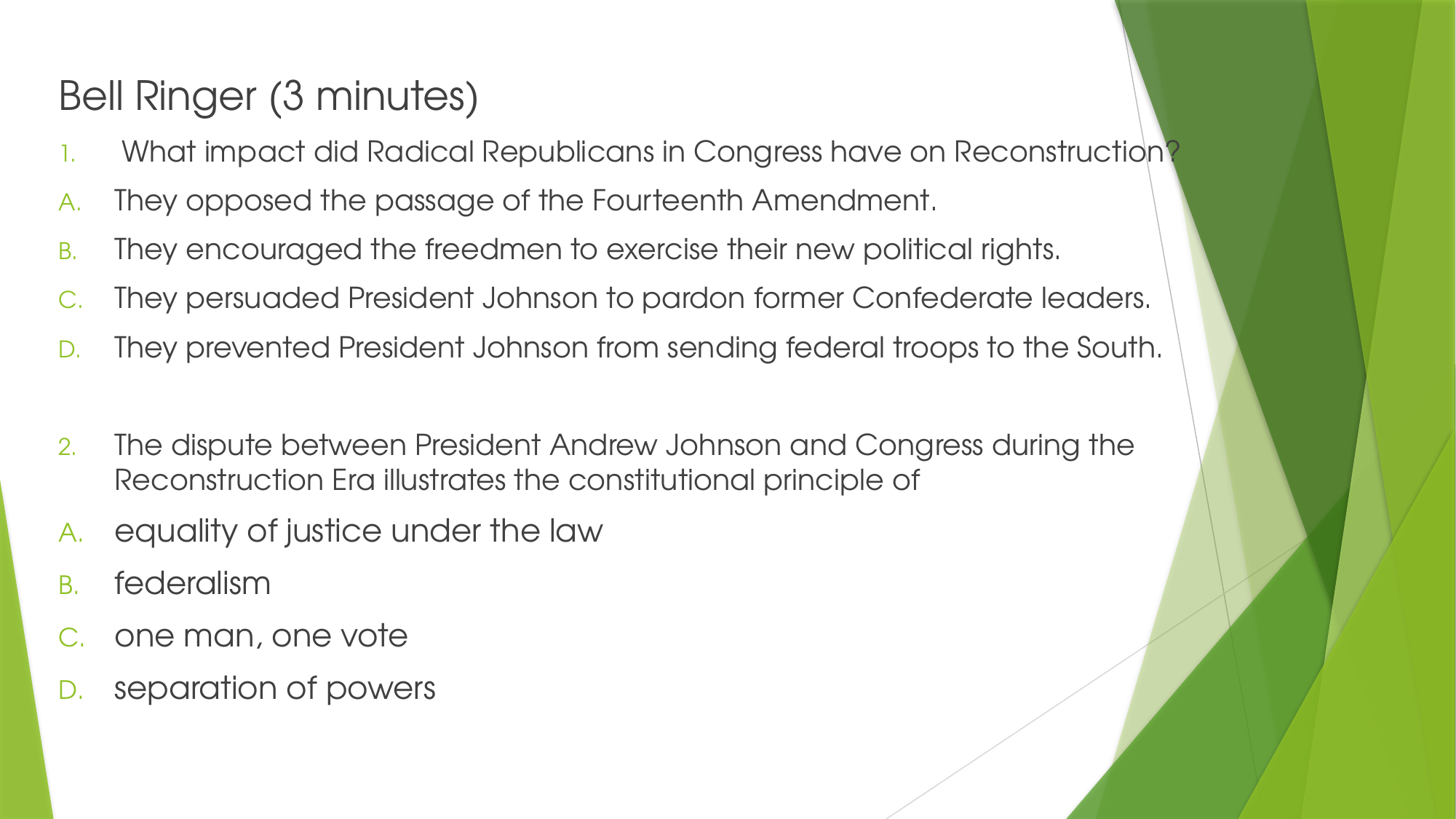

Bell Ringer (3 minutes)
What impact did Radical Republicans in Congress have on Reconstruction?
They opposed the passage of the Fourteenth Amendment.
They encouraged the freedmen to exercise their new political rights.
They persuaded President Johnson to pardon former Confederate leaders.
They prevented President Johnson from sending federal troops to the South.

The dispute between President Andrew Johnson and Congress during the Reconstruction Era illustrates the constitutional principle of
equality of justice under the law
federalism
one man, one vote
separation of powers